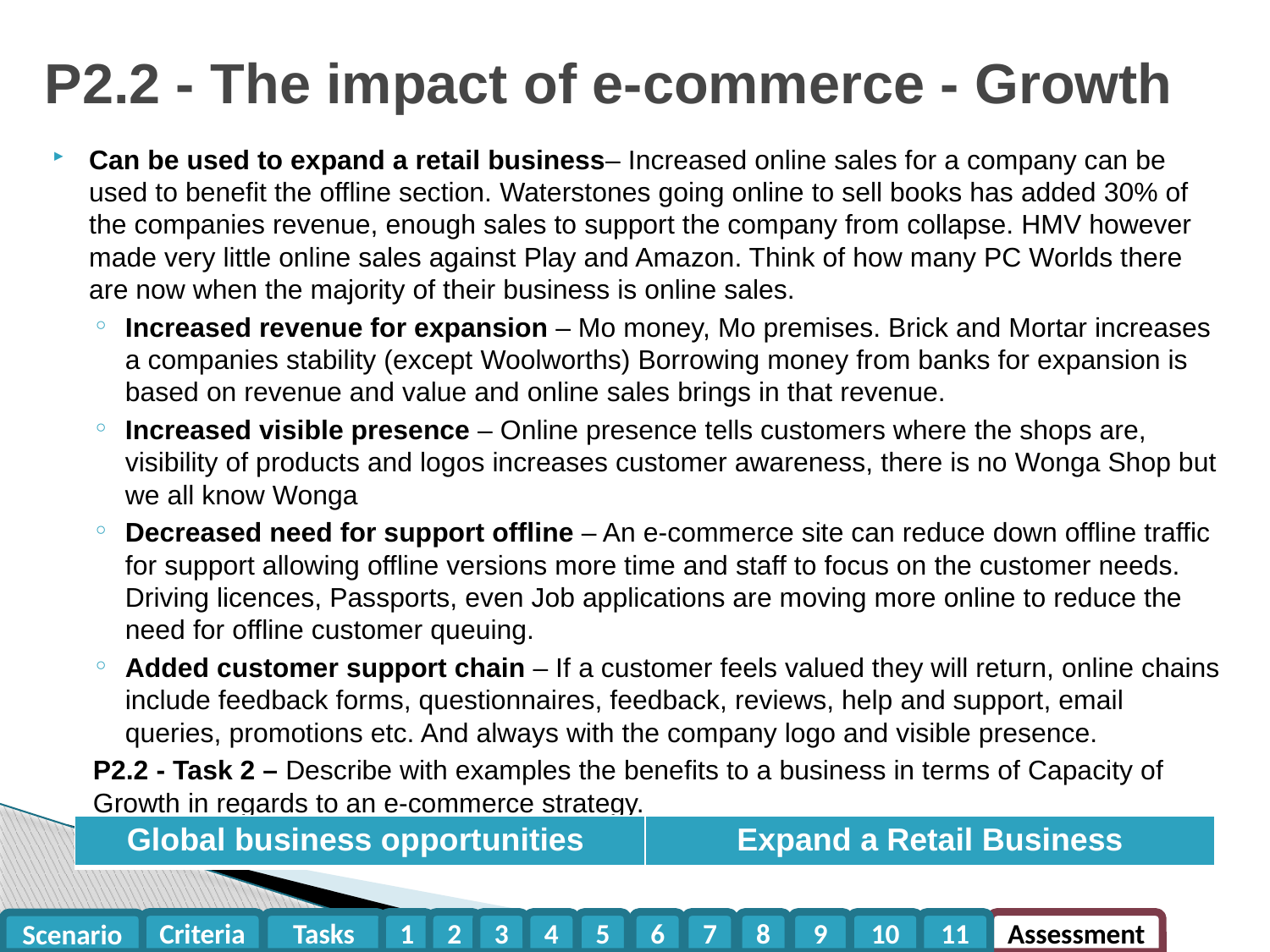

# P2.2 - The impact of e-commerce - Growth
Can be used to expand a retail business– Increased online sales for a company can be used to benefit the offline section. Waterstones going online to sell books has added 30% of the companies revenue, enough sales to support the company from collapse. HMV however made very little online sales against Play and Amazon. Think of how many PC Worlds there are now when the majority of their business is online sales.
Increased revenue for expansion – Mo money, Mo premises. Brick and Mortar increases a companies stability (except Woolworths) Borrowing money from banks for expansion is based on revenue and value and online sales brings in that revenue.
Increased visible presence – Online presence tells customers where the shops are, visibility of products and logos increases customer awareness, there is no Wonga Shop but we all know Wonga
Decreased need for support offline – An e-commerce site can reduce down offline traffic for support allowing offline versions more time and staff to focus on the customer needs. Driving licences, Passports, even Job applications are moving more online to reduce the need for offline customer queuing.
Added customer support chain – If a customer feels valued they will return, online chains include feedback forms, questionnaires, feedback, reviews, help and support, email queries, promotions etc. And always with the company logo and visible presence.
P2.2 - Task 2 – Describe with examples the benefits to a business in terms of Capacity of Growth in regards to an e-commerce strategy.

| Global business opportunities | Expand a Retail Business |
| --- | --- |